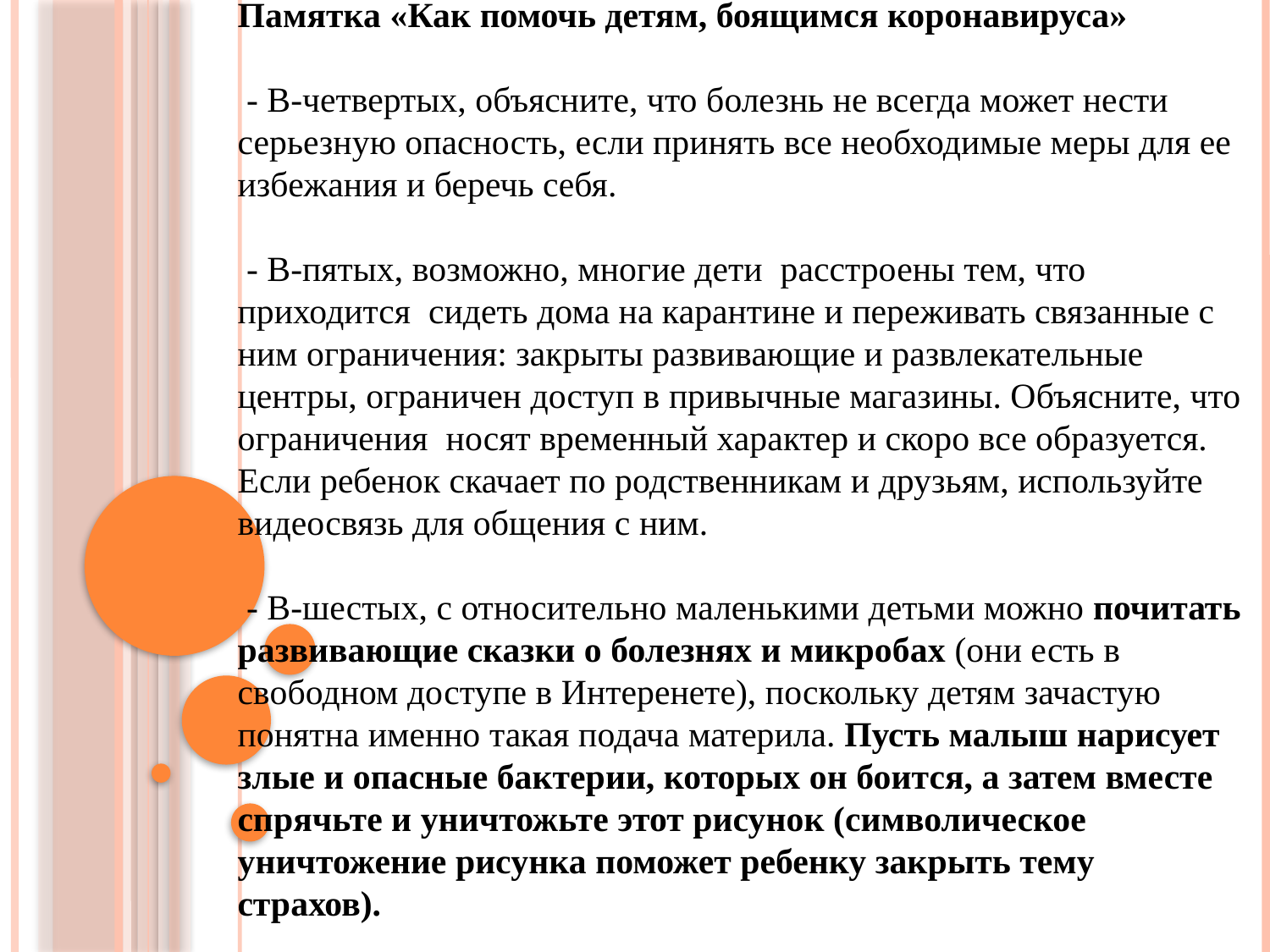

Памятка «Как помочь детям, боящимся коронавируса»

 - В-четвертых, объясните, что болезнь не всегда может нести серьезную опасность, если принять все необходимые меры для ее избежания и беречь себя.

 - В-пятых, возможно, многие дети  расстроены тем, что приходится  сидеть дома на карантине и переживать связанные с ним ограничения: закрыты развивающие и развлекательные центры, ограничен доступ в привычные магазины. Объясните, что ограничения  носят временный характер и скоро все образуется. Если ребенок скачает по родственникам и друзьям, используйте видеосвязь для общения с ним.

 - В-шестых, с относительно маленькими детьми можно почитать развивающие сказки о болезнях и микробах (они есть в свободном доступе в Интеренете), поскольку детям зачастую понятна именно такая подача материла. Пусть малыш нарисует злые и опасные бактерии, которых он боится, а затем вместе  спрячьте и уничтожьте этот рисунок (символическое уничтожение рисунка поможет ребенку закрыть тему страхов).